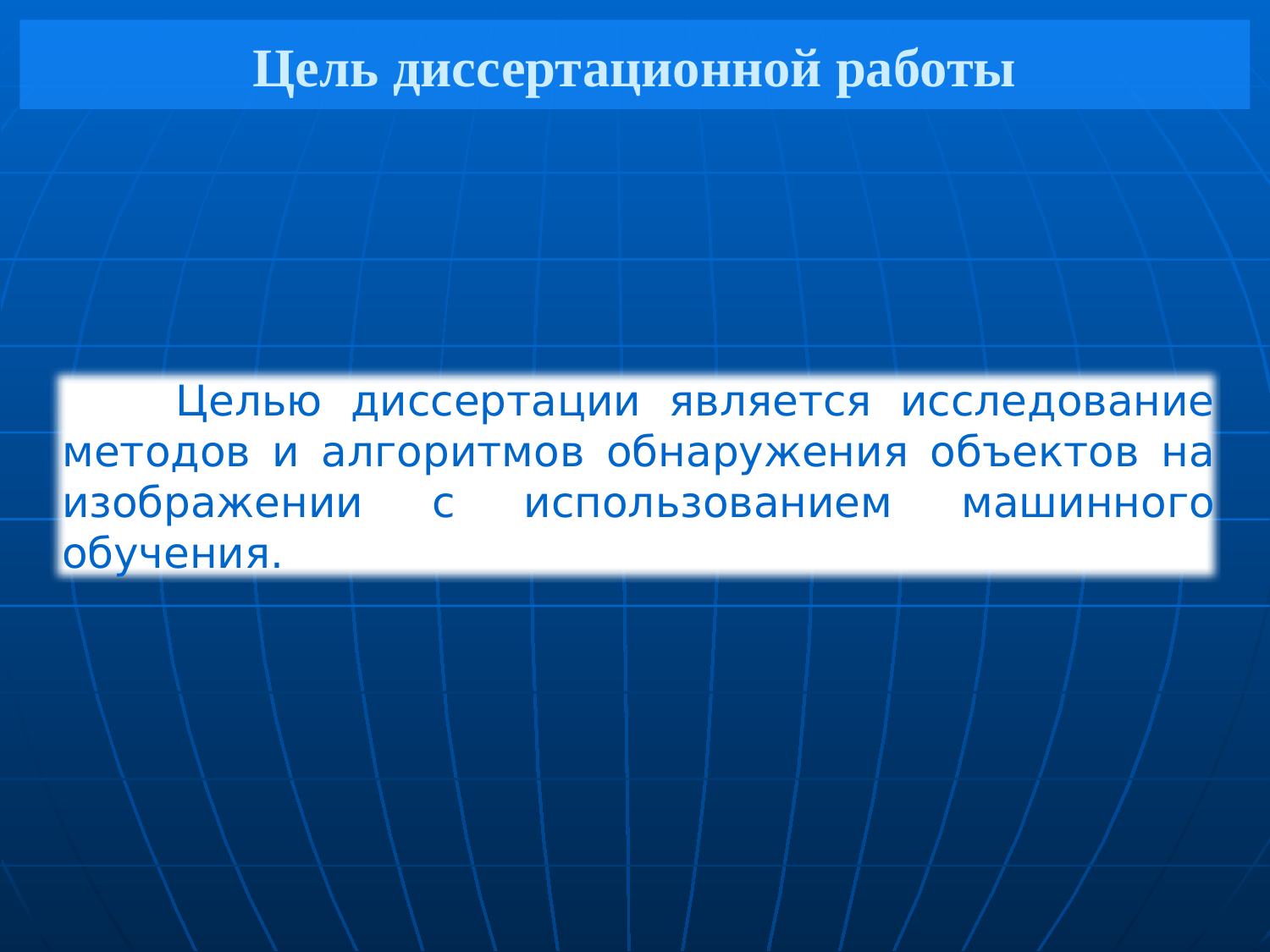

Цель диссертационной работы
    Целью диссертации является исследование методов и алгоритмов обнаружения объектов на изображении с использованием машинного обучения.